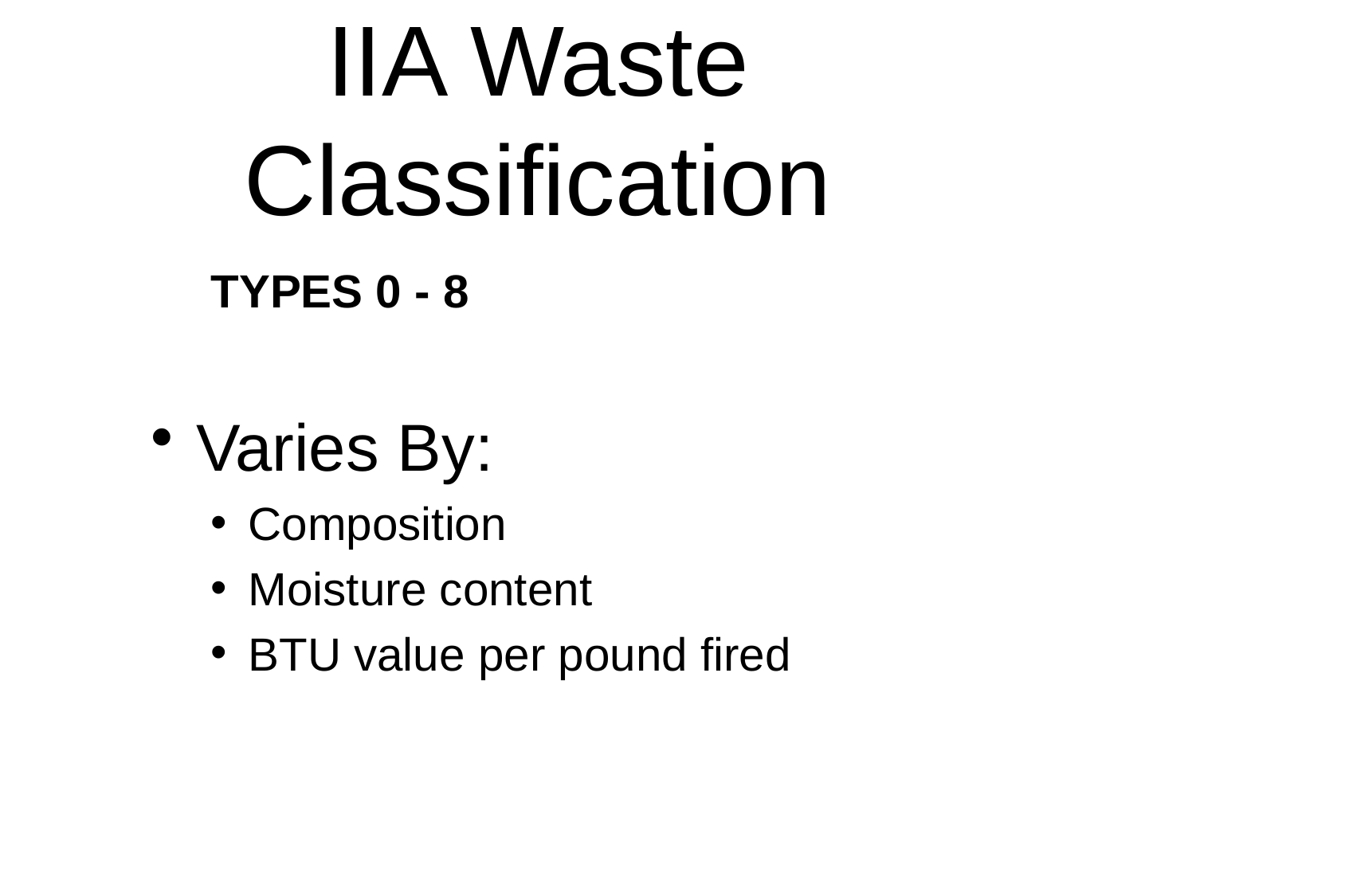

# IIA Waste Classification
TYPES 0 - 8
Varies By:
Composition
Moisture content
BTU value per pound fired